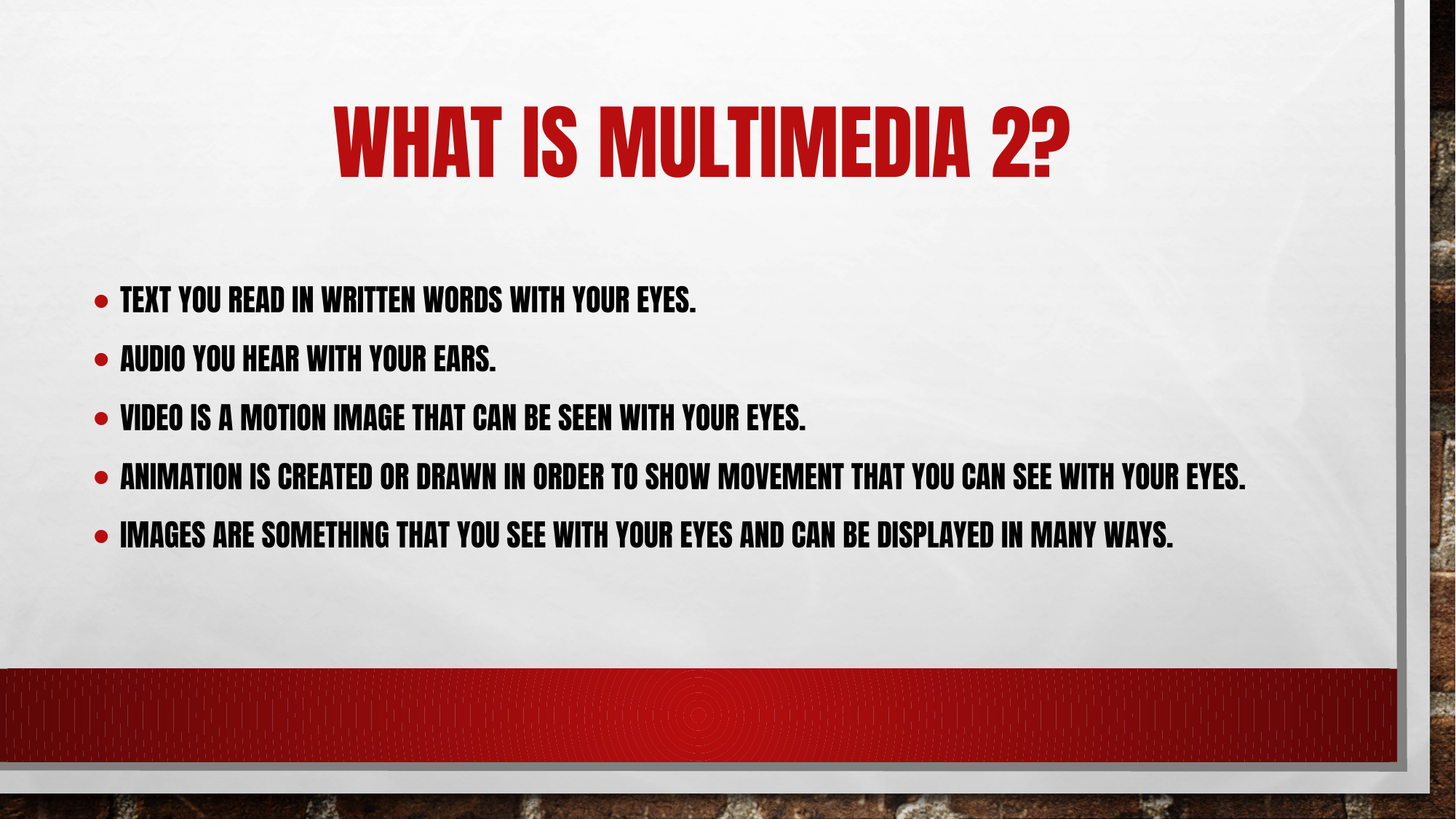

# What is Multimedia 2?
Text you read in written words with your eyes.
Audio you hear with your ears.
Video is a motion image that can be seen with your eyes.
Animation is created or drawn in order to show movement that you can see with your eyes.
Images are something that you see with your eyes and can be displayed in many ways.